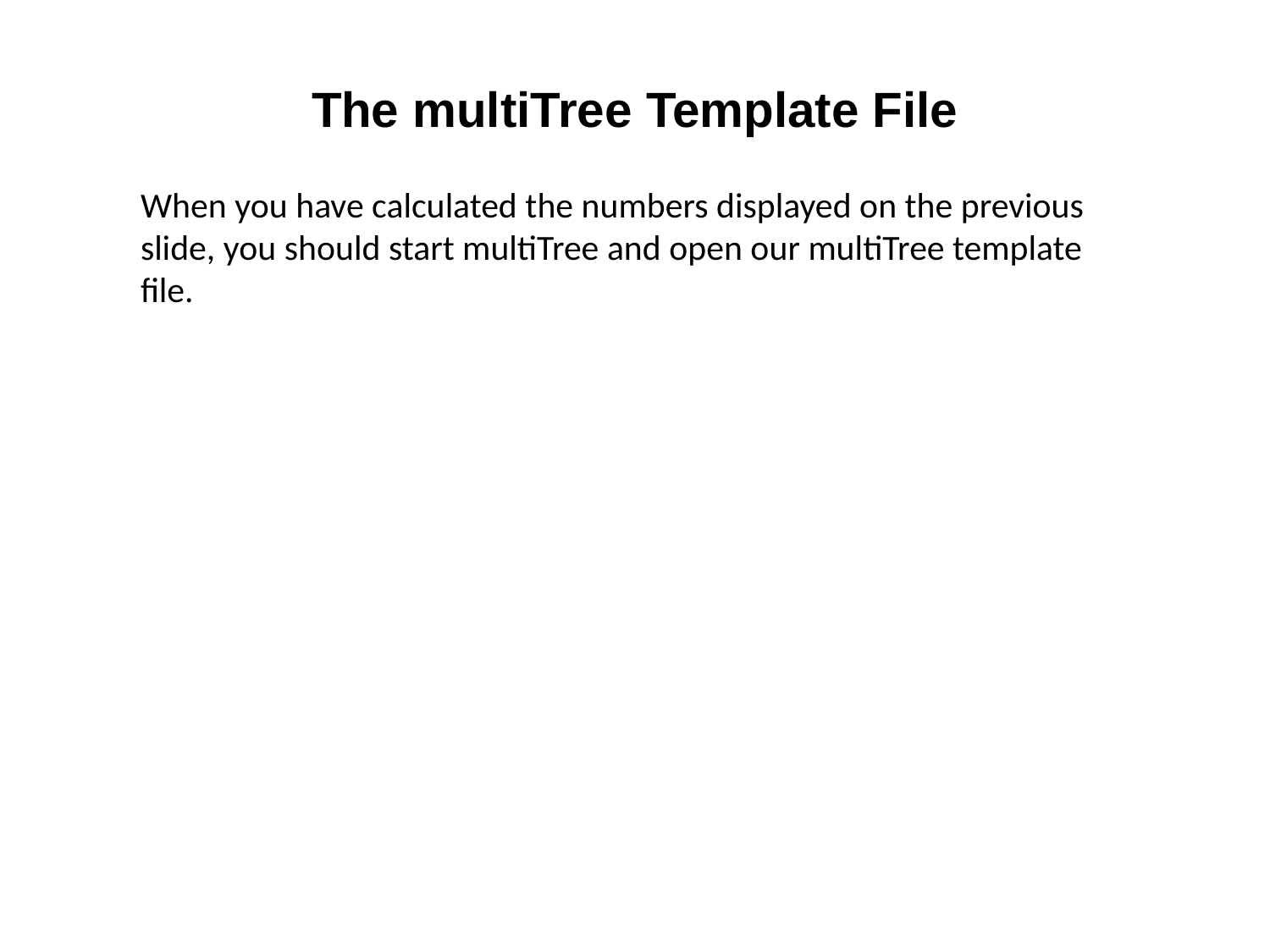

The multiTree Template File
When you have calculated the numbers displayed on the previous slide, you should start multiTree and open our multiTree template file.